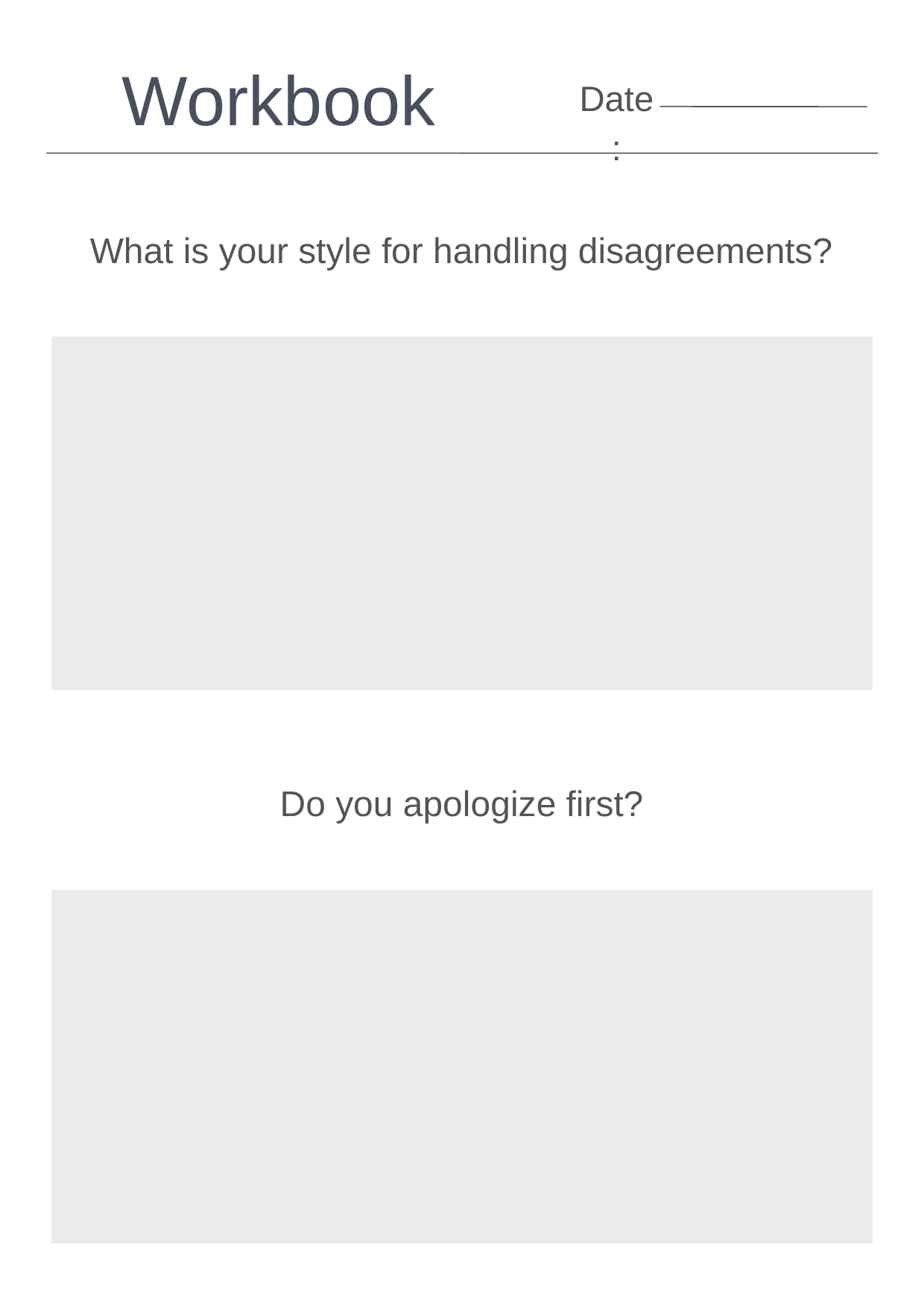

Workbook
Date:

What is your style for handling disagreements?

Do you apologize first?